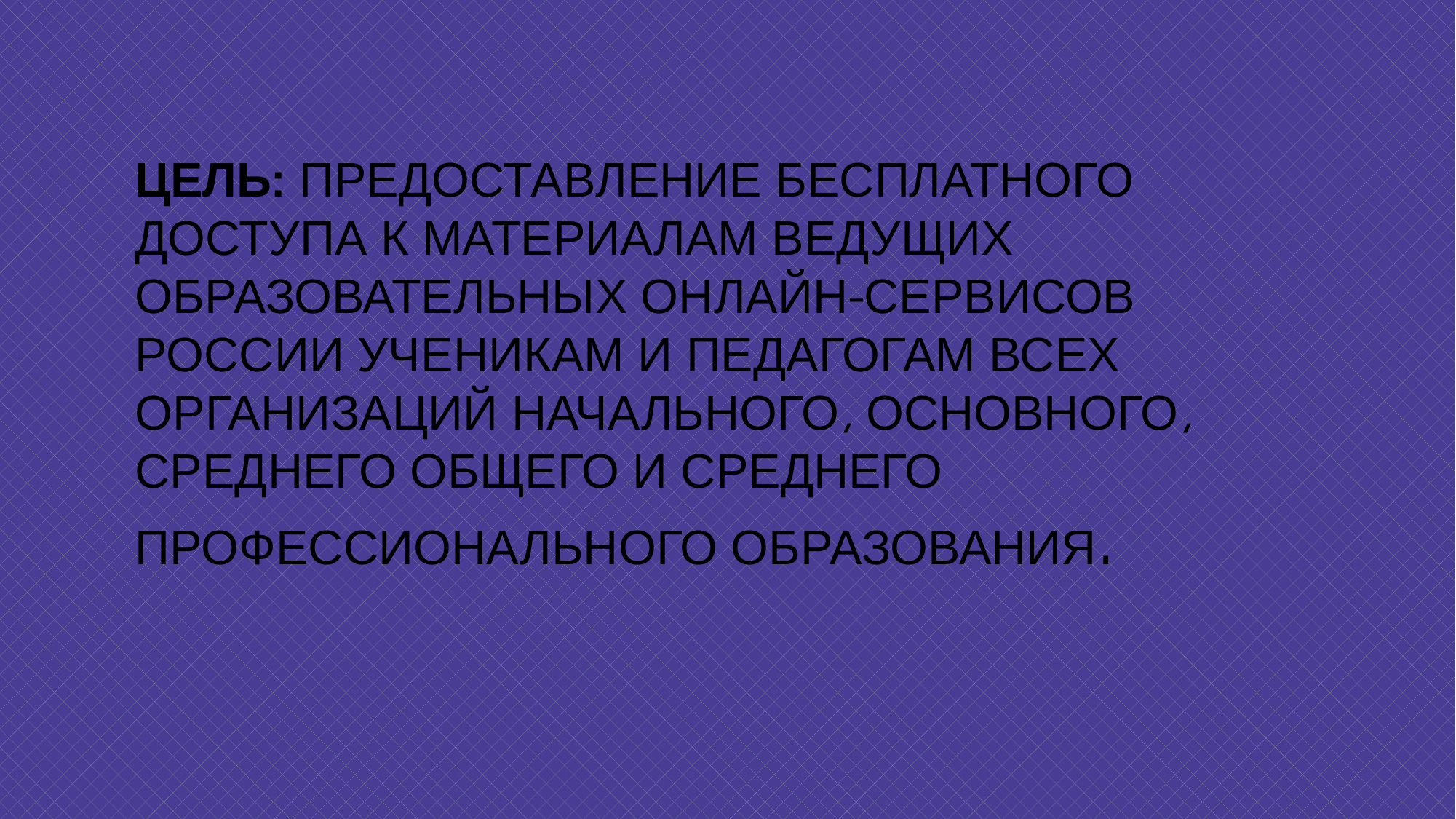

# Цель: Предоставление бесплатного доступа к материалам ведущих образовательных онлайн-сервисов России ученикам и педагогам всех организаций начального, основного, среднего общего и среднего профессионального образования.